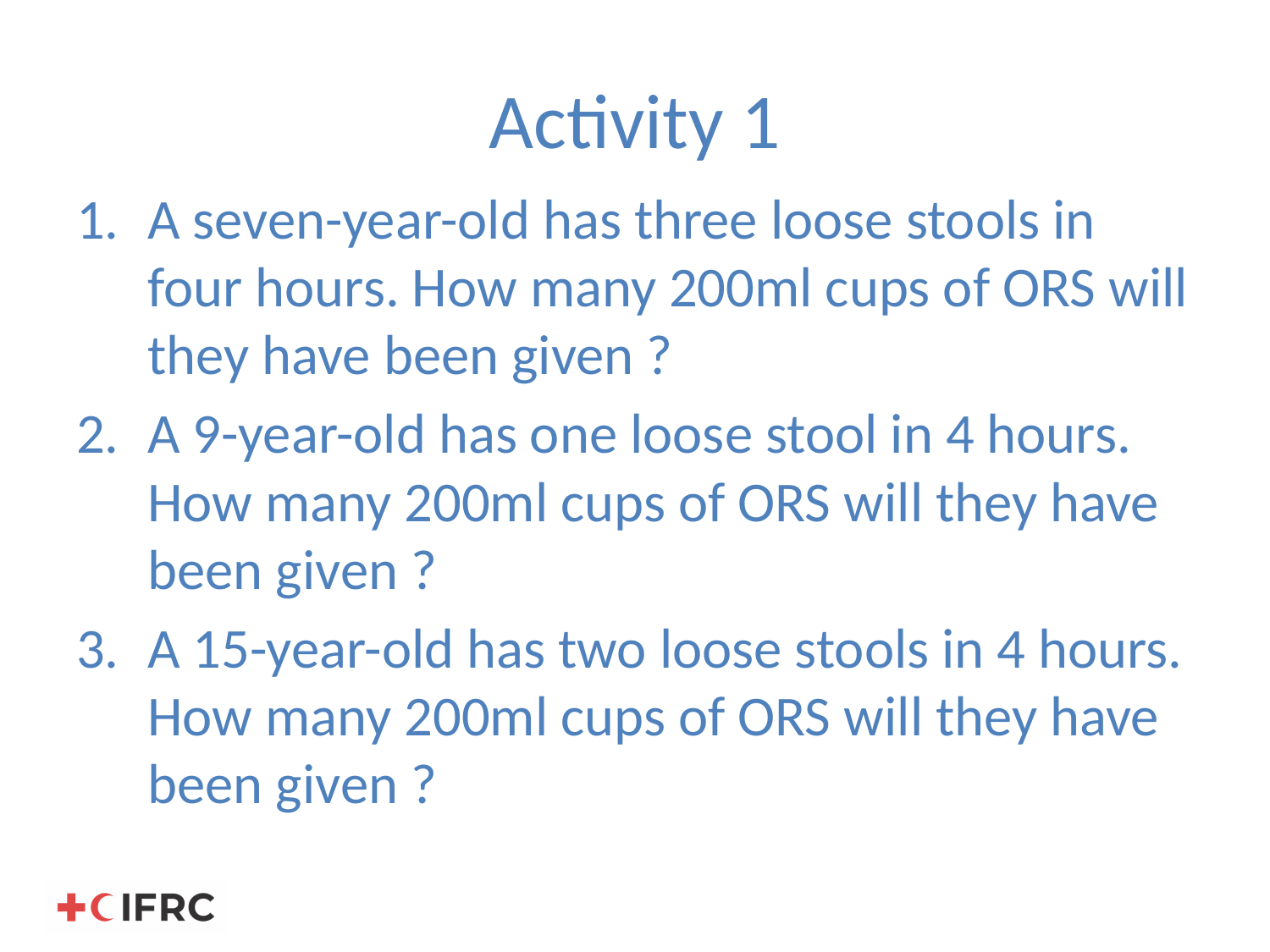

# Activity 1
A seven-year-old has three loose stools in four hours. How many 200ml cups of ORS will they have been given ?
A 9-year-old has one loose stool in 4 hours. How many 200ml cups of ORS will they have been given ?
A 15-year-old has two loose stools in 4 hours. How many 200ml cups of ORS will they have been given ?